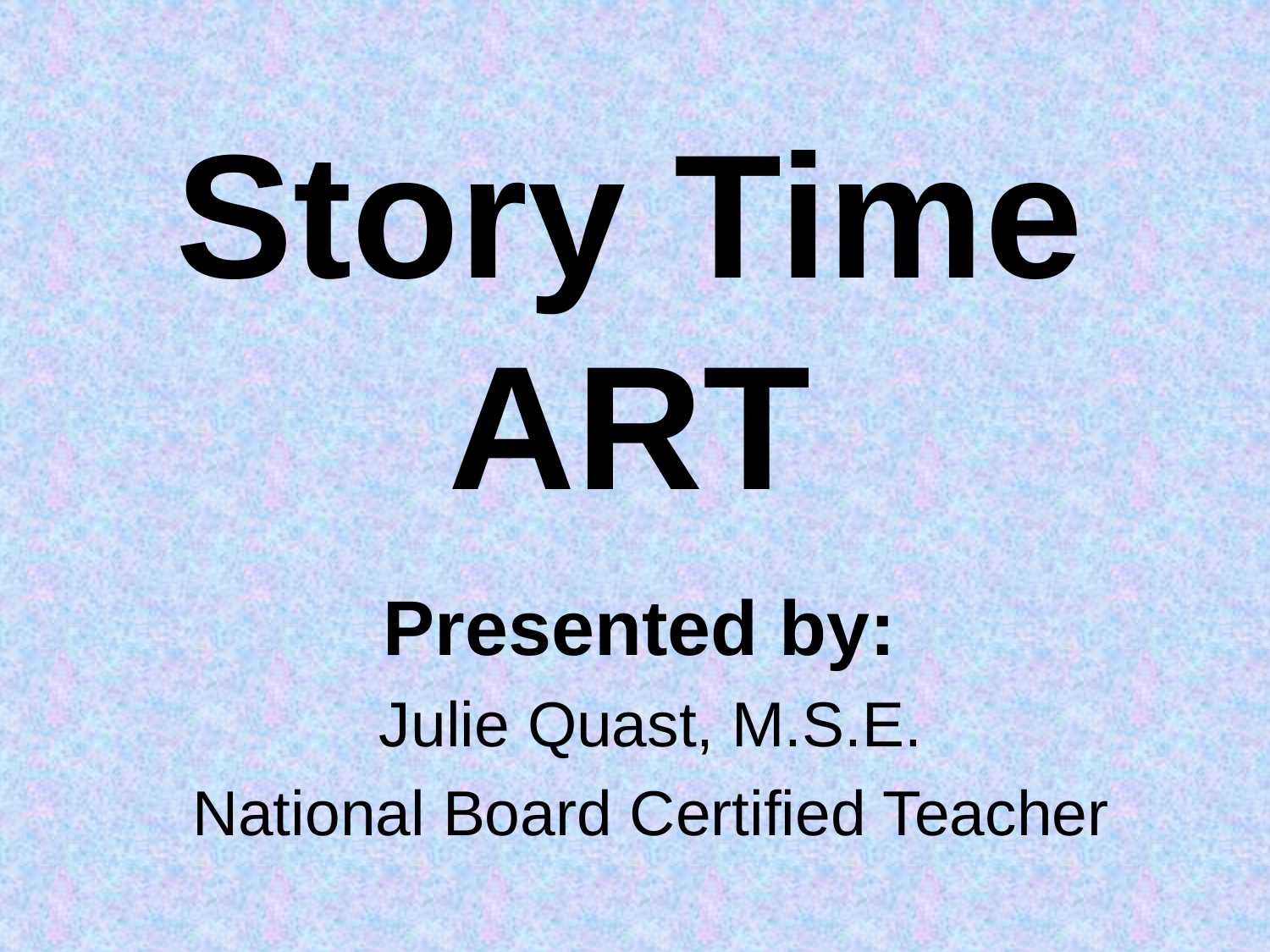

# Story Time ART
Presented by:
Julie Quast, M.S.E.
National Board Certified Teacher